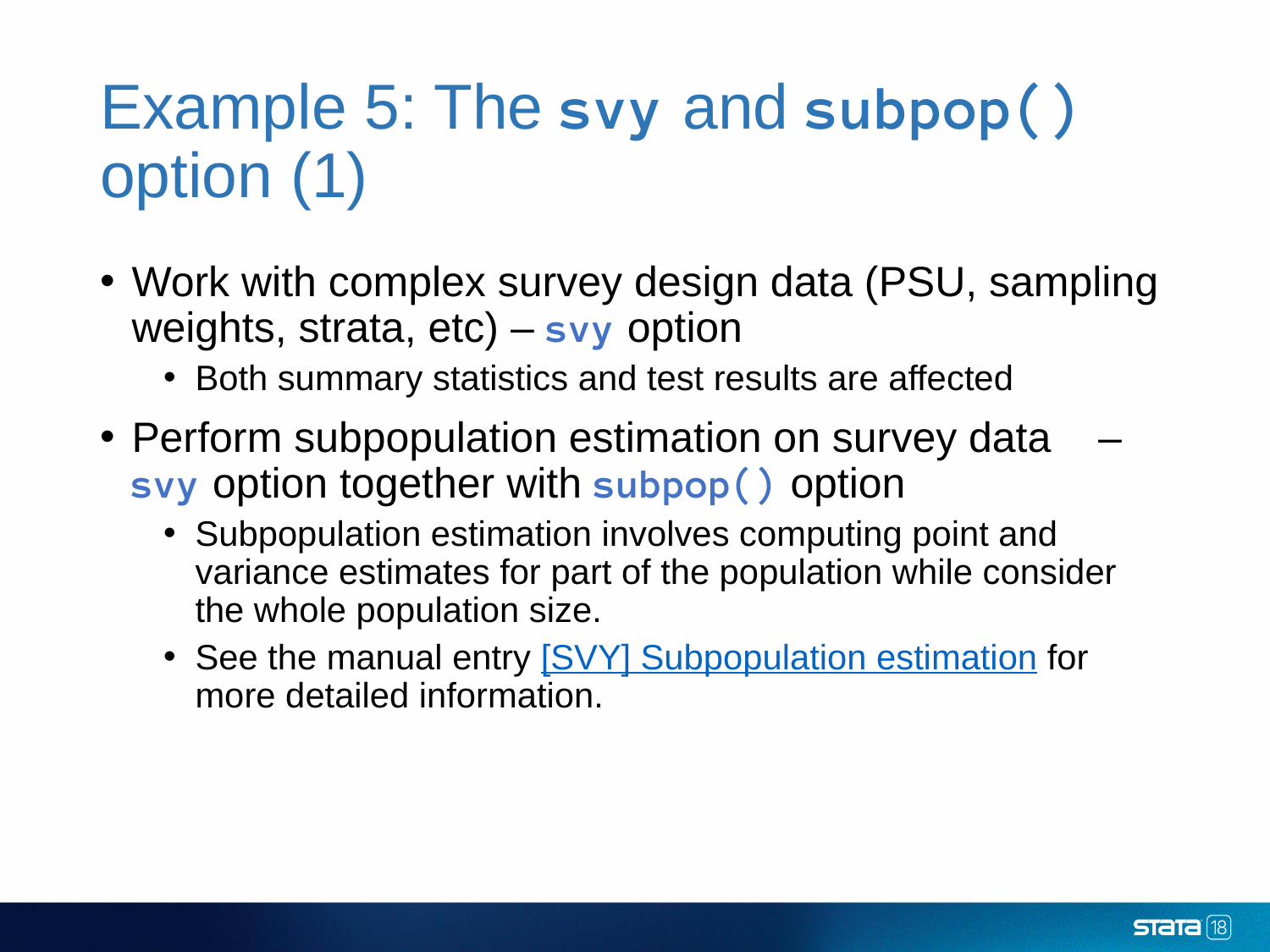

# Example 5: The svy and subpop() option (1)
Work with complex survey design data (PSU, sampling weights, strata, etc) – svy option
Both summary statistics and test results are affected
Perform subpopulation estimation on survey data    – svy option together with subpop() option
Subpopulation estimation involves computing point and variance estimates for part of the population while consider the whole population size.
See the manual entry [SVY] Subpopulation estimation for more detailed information.